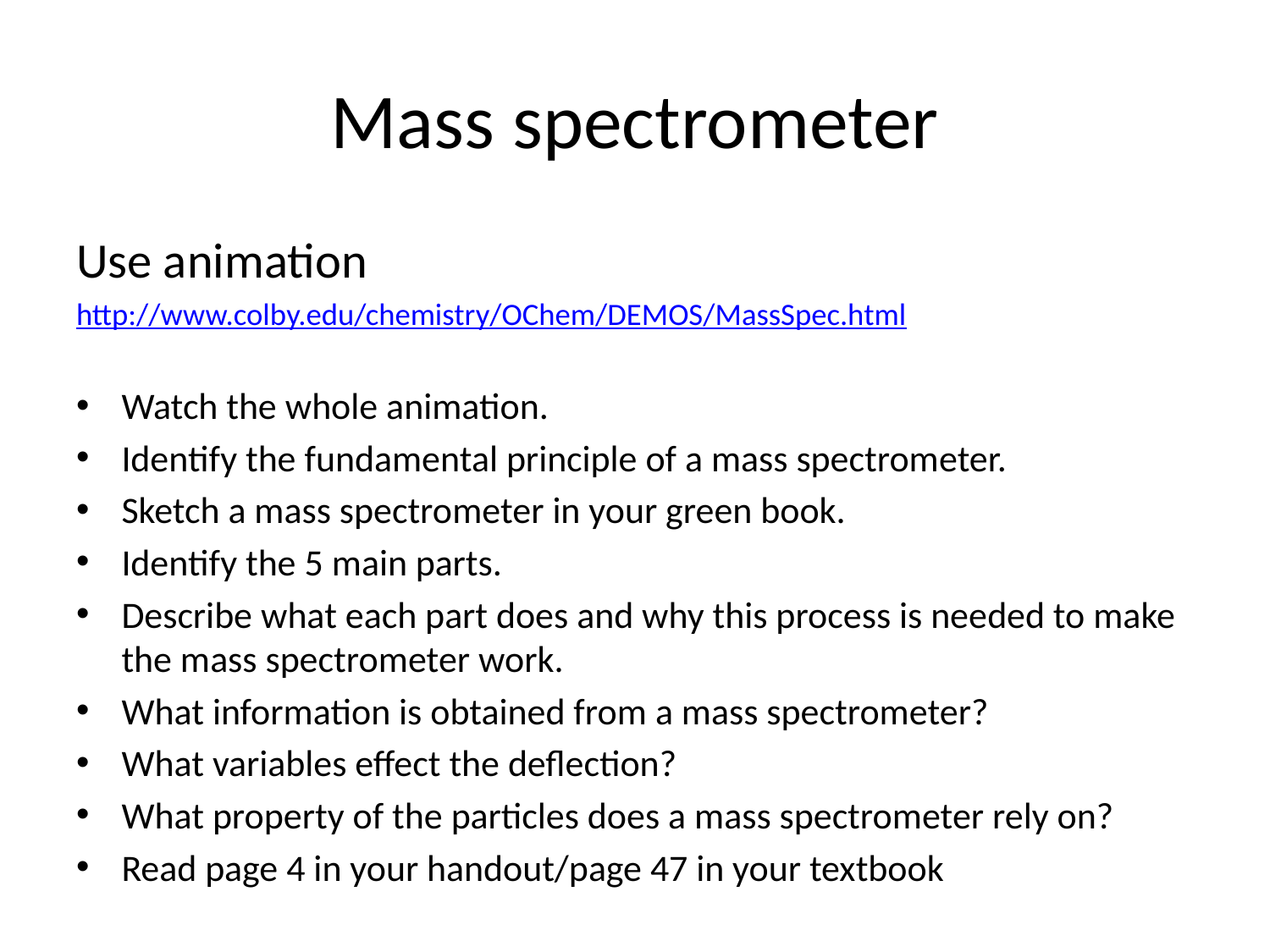

# Mass spectrometer
Use animation
http://www.colby.edu/chemistry/OChem/DEMOS/MassSpec.html

Watch the whole animation.
Identify the fundamental principle of a mass spectrometer.
Sketch a mass spectrometer in your green book.
Identify the 5 main parts.
Describe what each part does and why this process is needed to make the mass spectrometer work.
What information is obtained from a mass spectrometer?
What variables effect the deflection?
What property of the particles does a mass spectrometer rely on?
Read page 4 in your handout/page 47 in your textbook